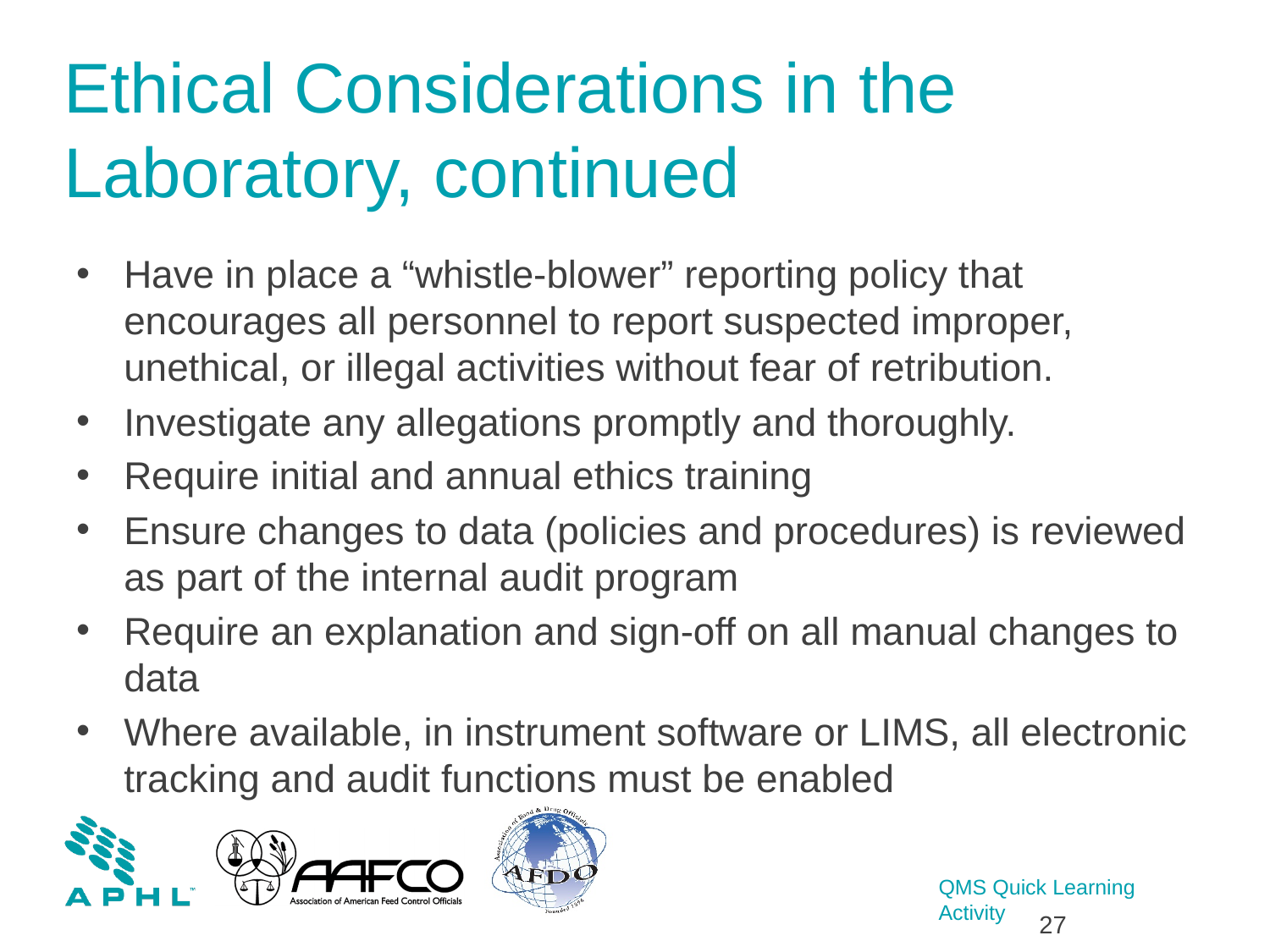

# Ethical Considerations in the Laboratory, continued
Have in place a “whistle-blower” reporting policy that encourages all personnel to report suspected improper, unethical, or illegal activities without fear of retribution.
Investigate any allegations promptly and thoroughly.
Require initial and annual ethics training
Ensure changes to data (policies and procedures) is reviewed as part of the internal audit program
Require an explanation and sign-off on all manual changes to data
Where available, in instrument software or LIMS, all electronic tracking and audit functions must be enabled